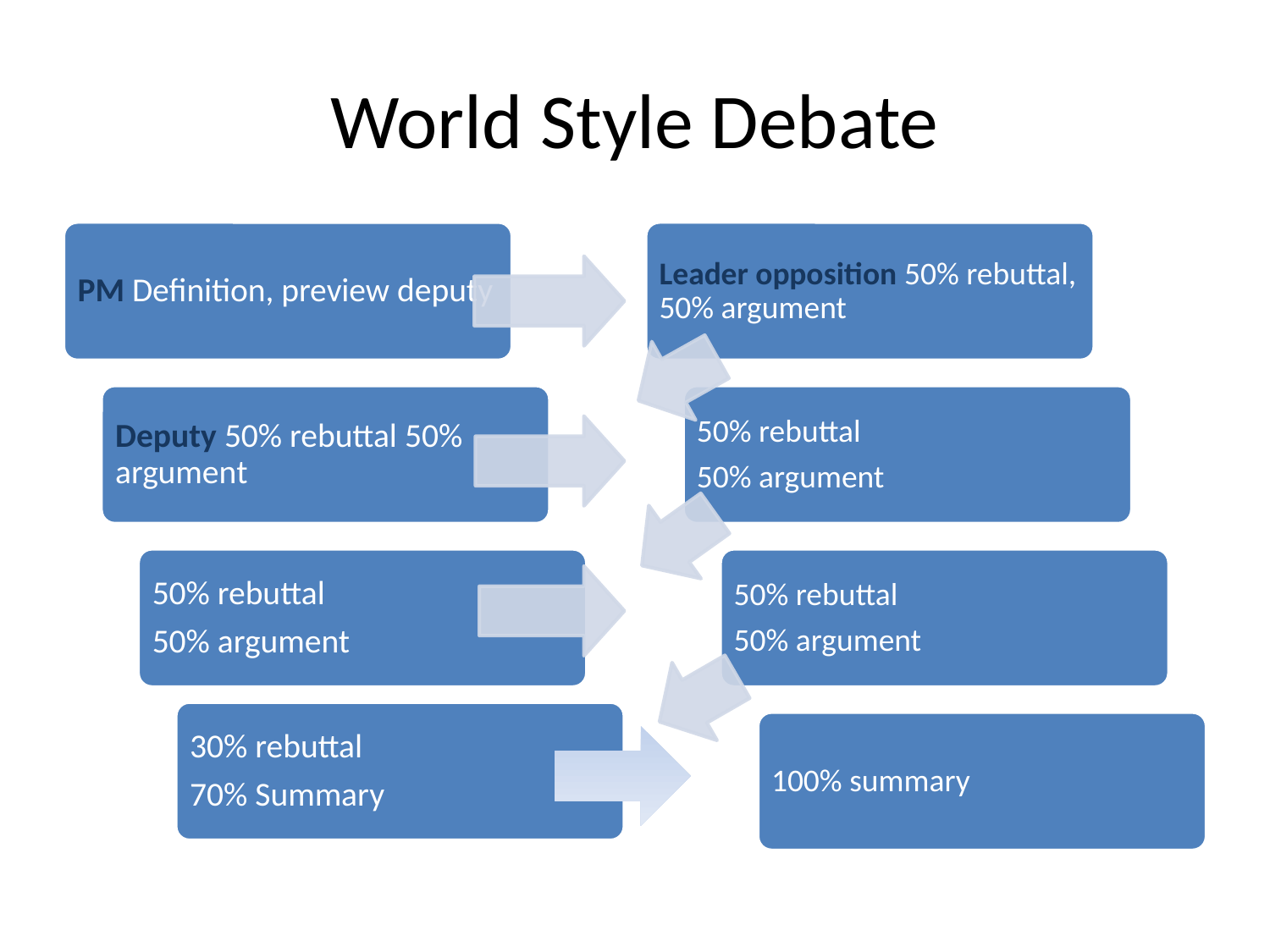

# World Style Debate
PM Definition, preview deputy
Deputy 50% rebuttal 50% argument
50% rebuttal
50% argument
30% rebuttal
70% Summary

Leader opposition 50% rebuttal, 50% argument
50% rebuttal
50% argument
50% rebuttal
50% argument
100% summary